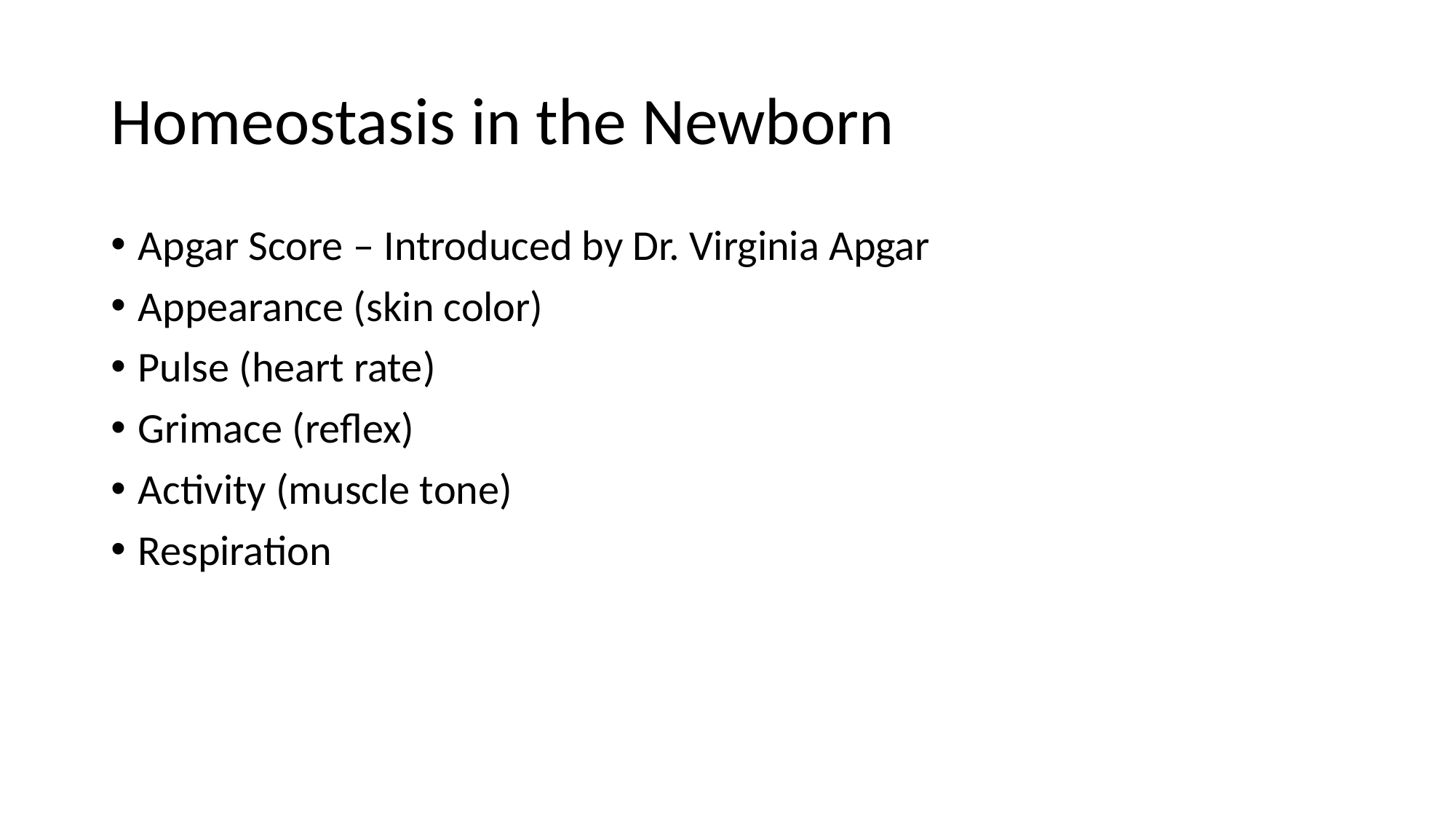

# Homeostasis in the Newborn
Apgar Score – Introduced by Dr. Virginia Apgar
Appearance (skin color)
Pulse (heart rate)
Grimace (reflex)
Activity (muscle tone)
Respiration